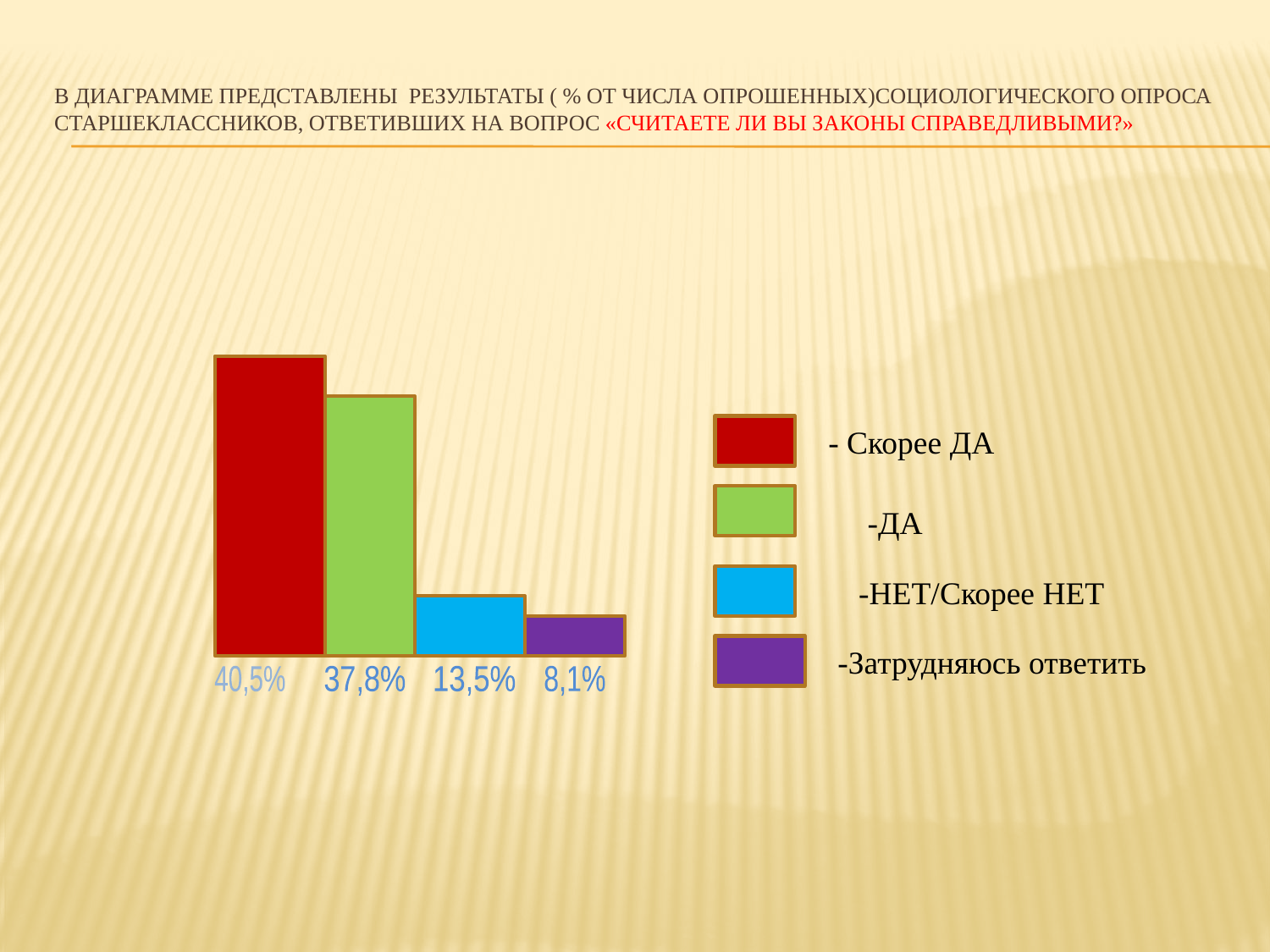

# В диаграмме Представлены  результаты ( % от числа опрошенных)социологического опроса    старшеклассников, ответивших на вопрос «Считаете ли ВЫ законы справедливыми?»

- Скорее ДА

-ДА

-НЕТ/Скорее НЕТ

-Затрудняюсь ответить
13,5%
8,1%
40,5%
37,8%